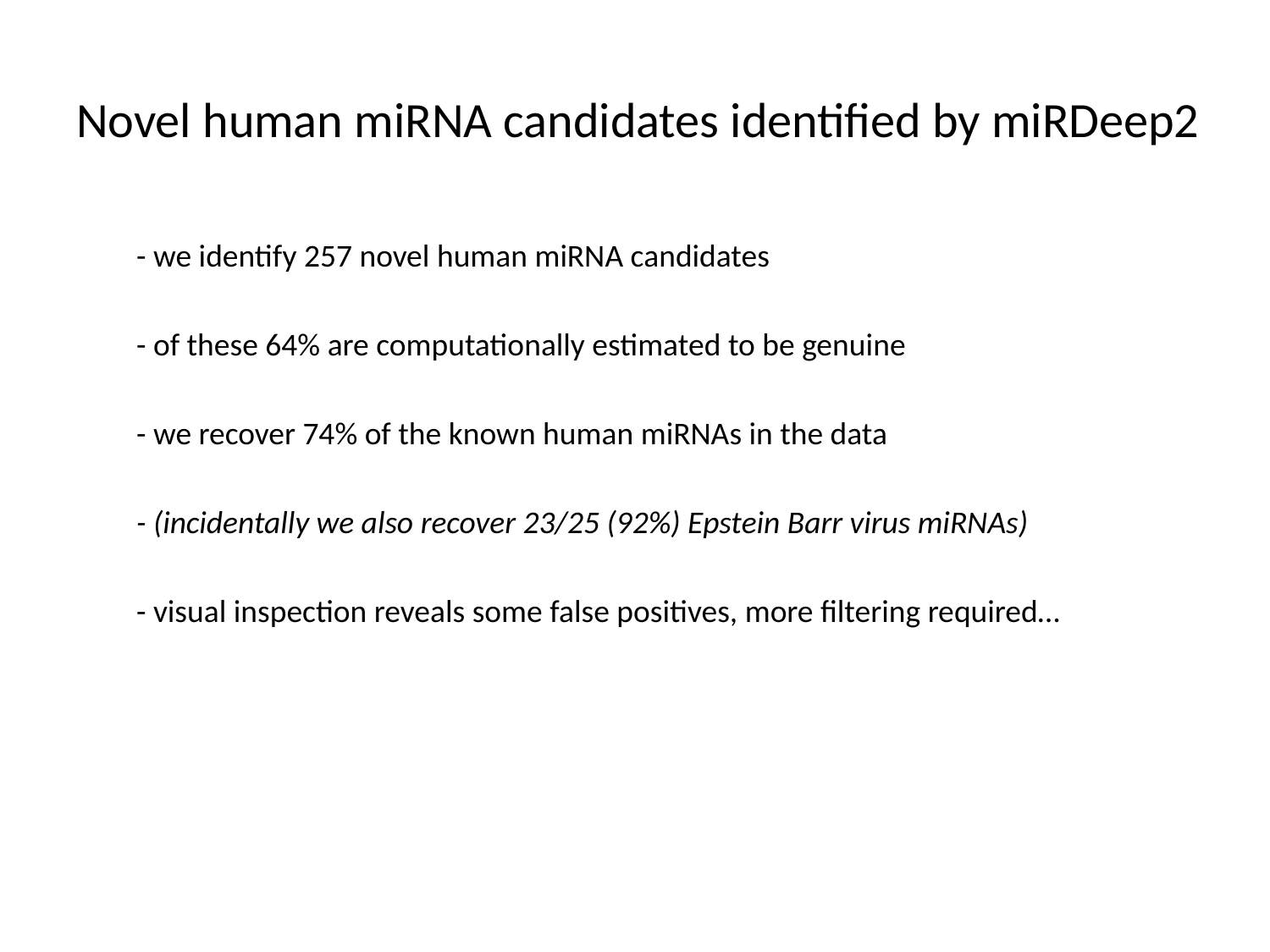

# Novel human miRNA candidates identified by miRDeep2
- we identify 257 novel human miRNA candidates

- of these 64% are computationally estimated to be genuine

- we recover 74% of the known human miRNAs in the data

- (incidentally we also recover 23/25 (92%) Epstein Barr virus miRNAs)

- visual inspection reveals some false positives, more filtering required…